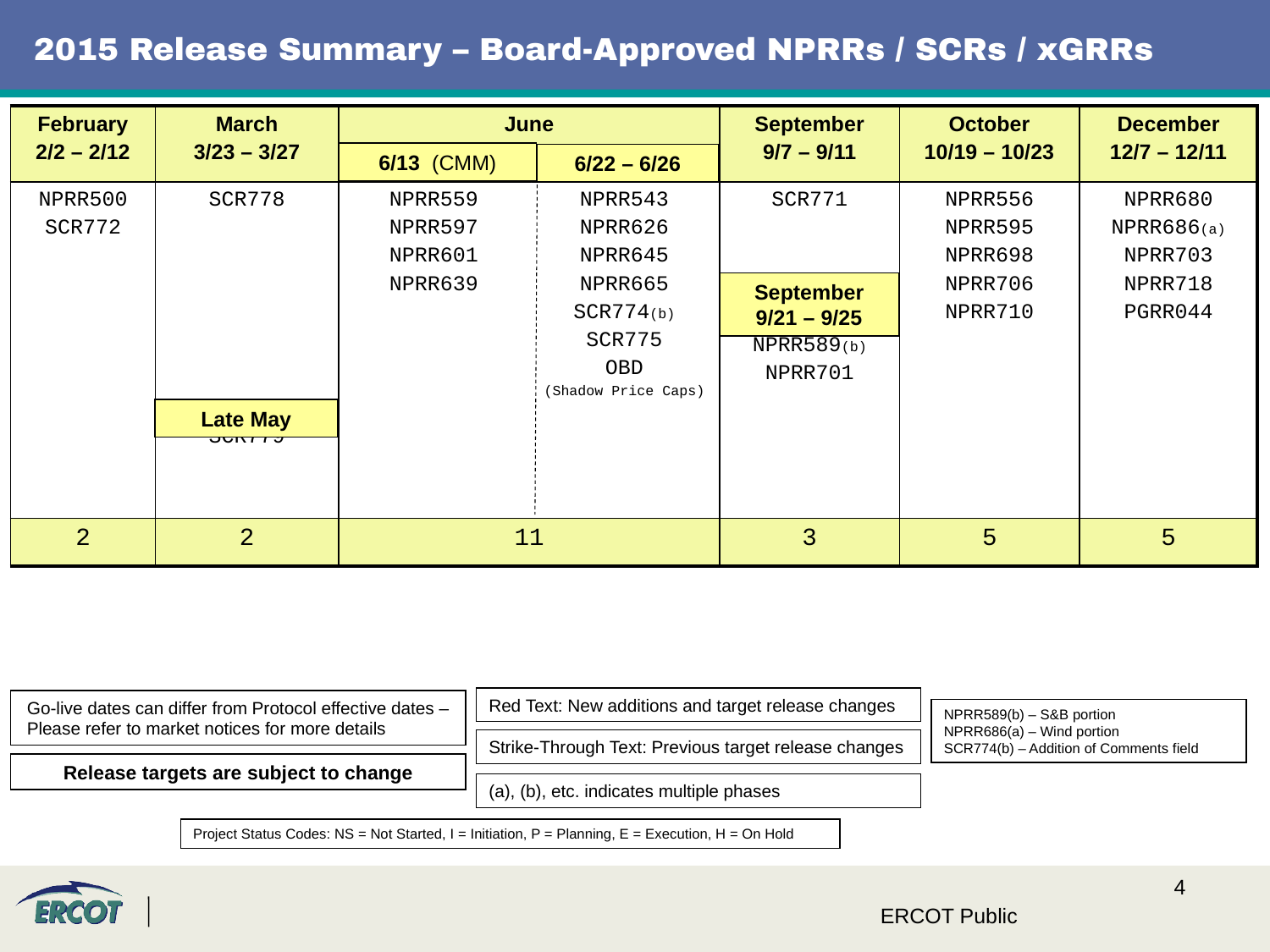

# 2015 Release Summary – Board-Approved NPRRs / SCRs / xGRRs
| February 2/2 – 2/12 | March 3/23 – 3/27 | June |  | September 9/7 – 9/11 | October 10/19 – 10/23 | December 12/7 – 12/11 |
| --- | --- | --- | --- | --- | --- | --- |
| NPRR500 SCR772 | SCR778 SCR779 | NPRR559 NPRR597 NPRR601 NPRR639 | NPRR543 NPRR626 NPRR645 NPRR665 SCR774(b) SCR775 OBD (Shadow Price Caps) | SCR771 NPRR589(b) NPRR701 | NPRR556 NPRR595 NPRR698 NPRR706 NPRR710 | NPRR680 NPRR686(a) NPRR703 NPRR718 PGRR044 |
| 2 | 2 | 11 |  | 3 | 5 | 5 |
6/13  (CMM)
6/22 – 6/26
September
9/21 – 9/25
Late May
Red Text: New additions and target release changes
Go-live dates can differ from Protocol effective dates – Please refer to market notices for more details
NPRR589(b) – S&B portion
NPRR686(a) – Wind portion
SCR774(b) – Addition of Comments field
Strike-Through Text: Previous target release changes
Release targets are subject to change
(a), (b), etc. indicates multiple phases
Project Status Codes: NS = Not Started, I = Initiation, P = Planning, E = Execution, H = On Hold
ERCOT Public